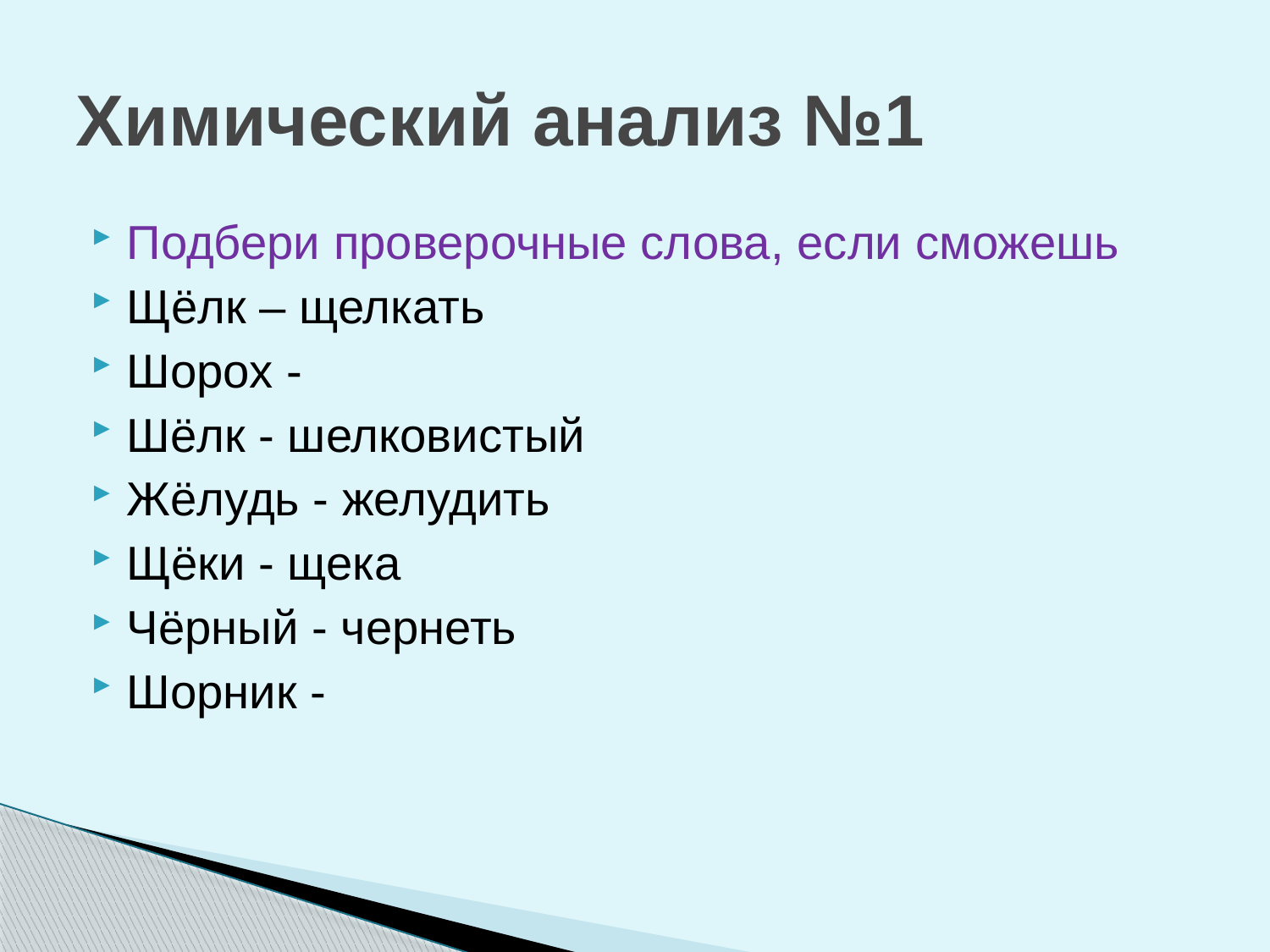

# Химический анализ №1
Подбери проверочные слова, если сможешь
Щёлк – щелкать
Шорох -
Шёлк - шелковистый
Жёлудь - желудить
Щёки - щека
Чёрный - чернеть
Шорник -